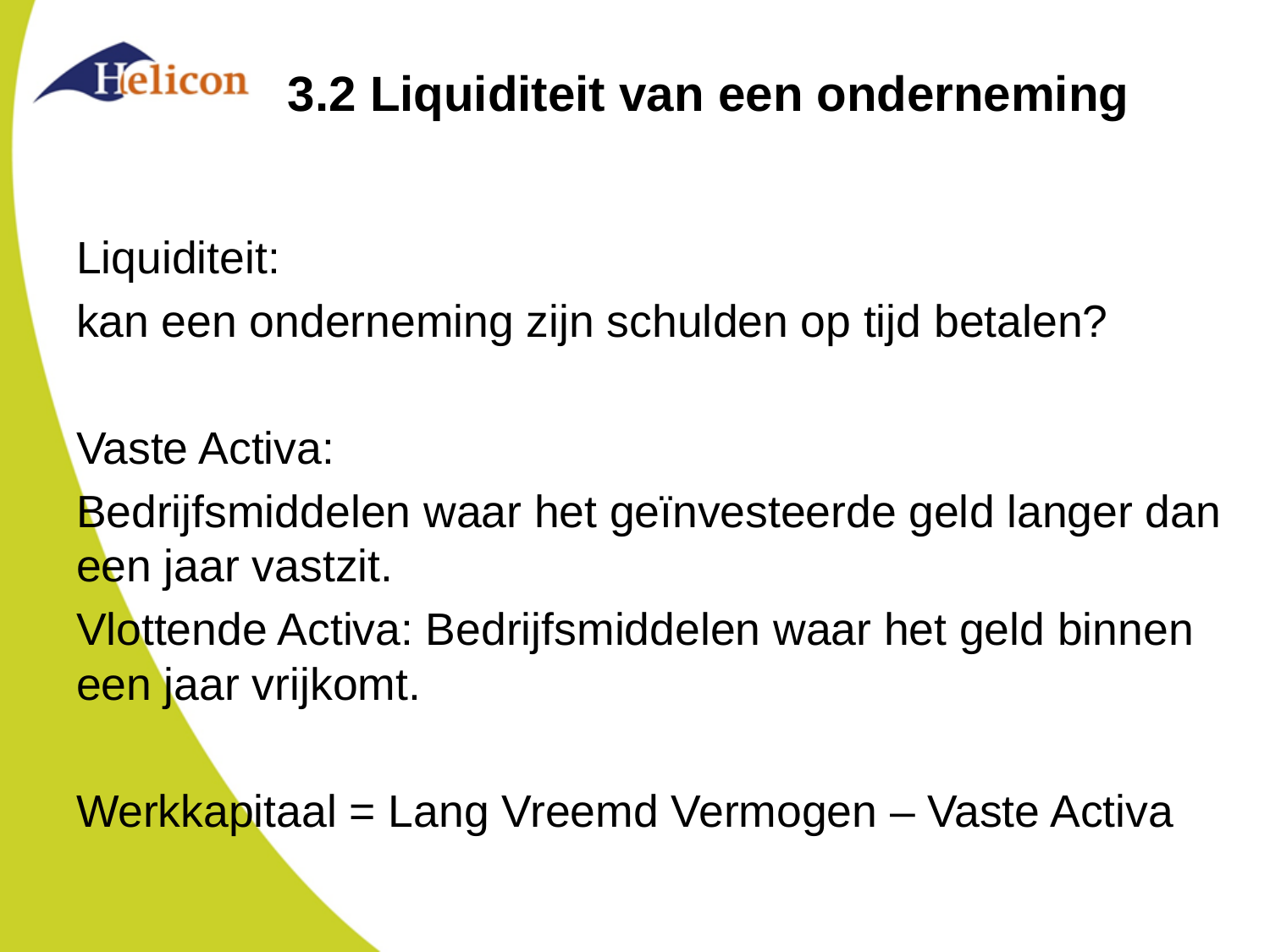

# 3.2 Liquiditeit van een onderneming
Liquiditeit:
kan een onderneming zijn schulden op tijd betalen?

Vaste Activa:
Bedrijfsmiddelen waar het geïnvesteerde geld langer dan een jaar vastzit.
Vlottende Activa: Bedrijfsmiddelen waar het geld binnen een jaar vrijkomt.

Werkkapitaal = Lang Vreemd Vermogen – Vaste Activa